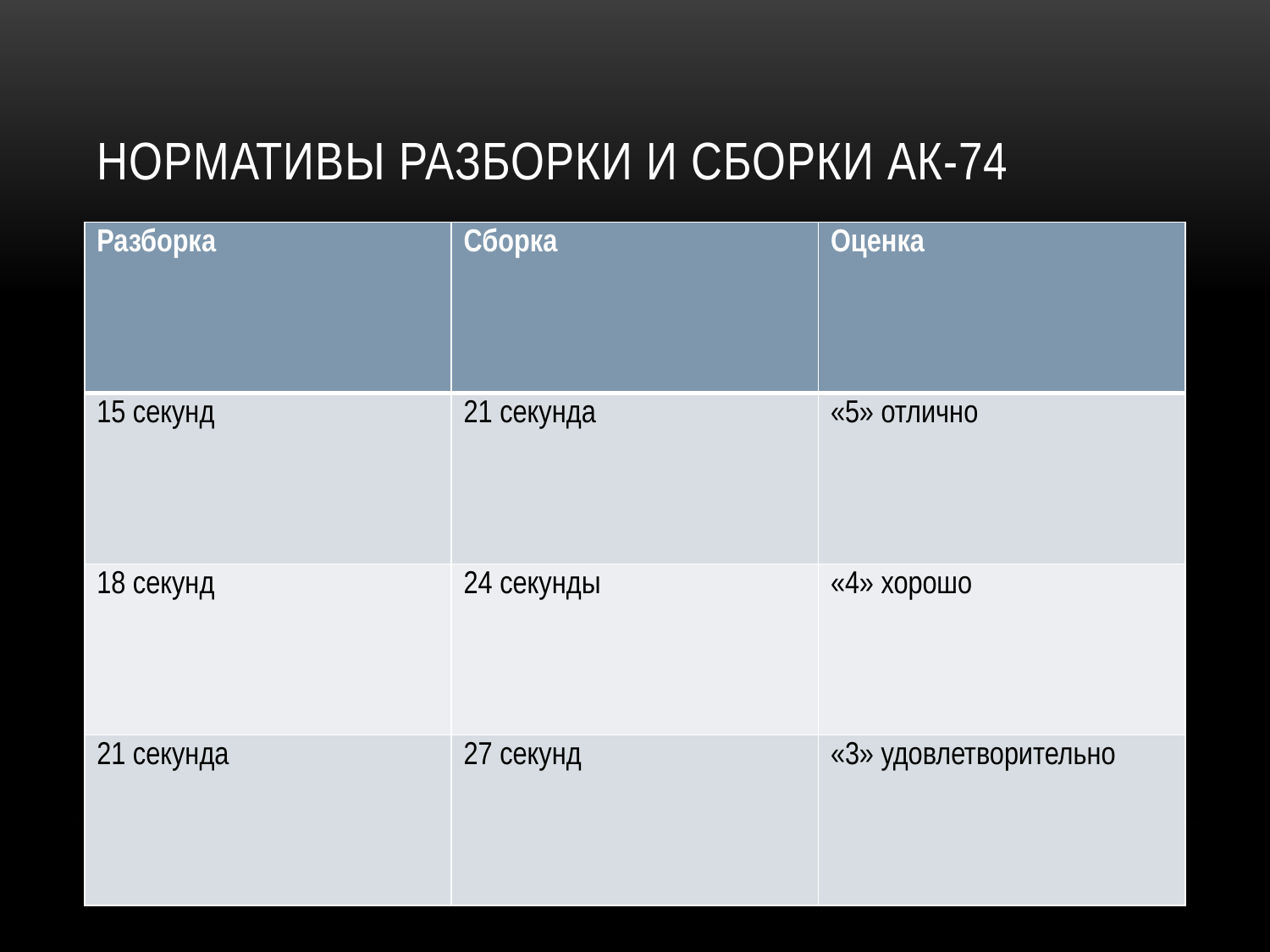

# Нормативы разборки и сборки АК-74
| Разборка | Сборка | Оценка |
| --- | --- | --- |
| 15 секунд | 21 секунда | «5» отлично |
| 18 секунд | 24 секунды | «4» хорошо |
| 21 секунда | 27 секунд | «3» удовлетворительно |